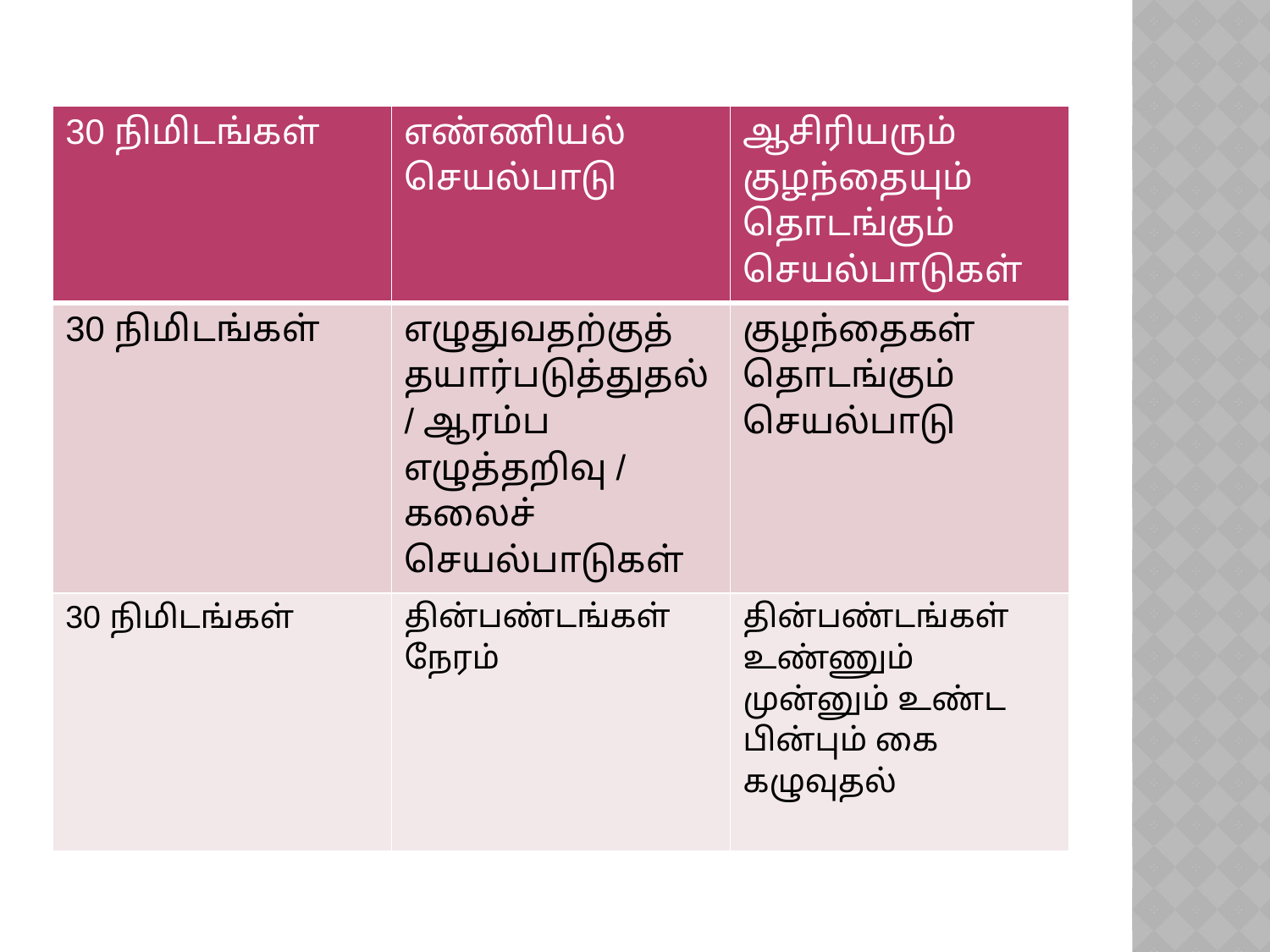

| 30 நிமிடங்கள் | எண்ணியல் செயல்பாடு | ஆசிரியரும் குழந்தையும் தொடங்கும் செயல்பாடுகள் |
| --- | --- | --- |
| 30 நிமிடங்கள் | எழுதுவதற்குத் தயார்படுத்துதல் / ஆரம்ப எழுத்தறிவு / கலைச் செயல்பாடுகள் | குழந்தைகள் தொடங்கும் செயல்பாடு |
| 30 நிமிடங்கள் | தின்பண்டங்கள் நேரம் | தின்பண்டங்கள் உண்ணும் முன்னும் உண்ட பின்பும் கை கழுவுதல் |